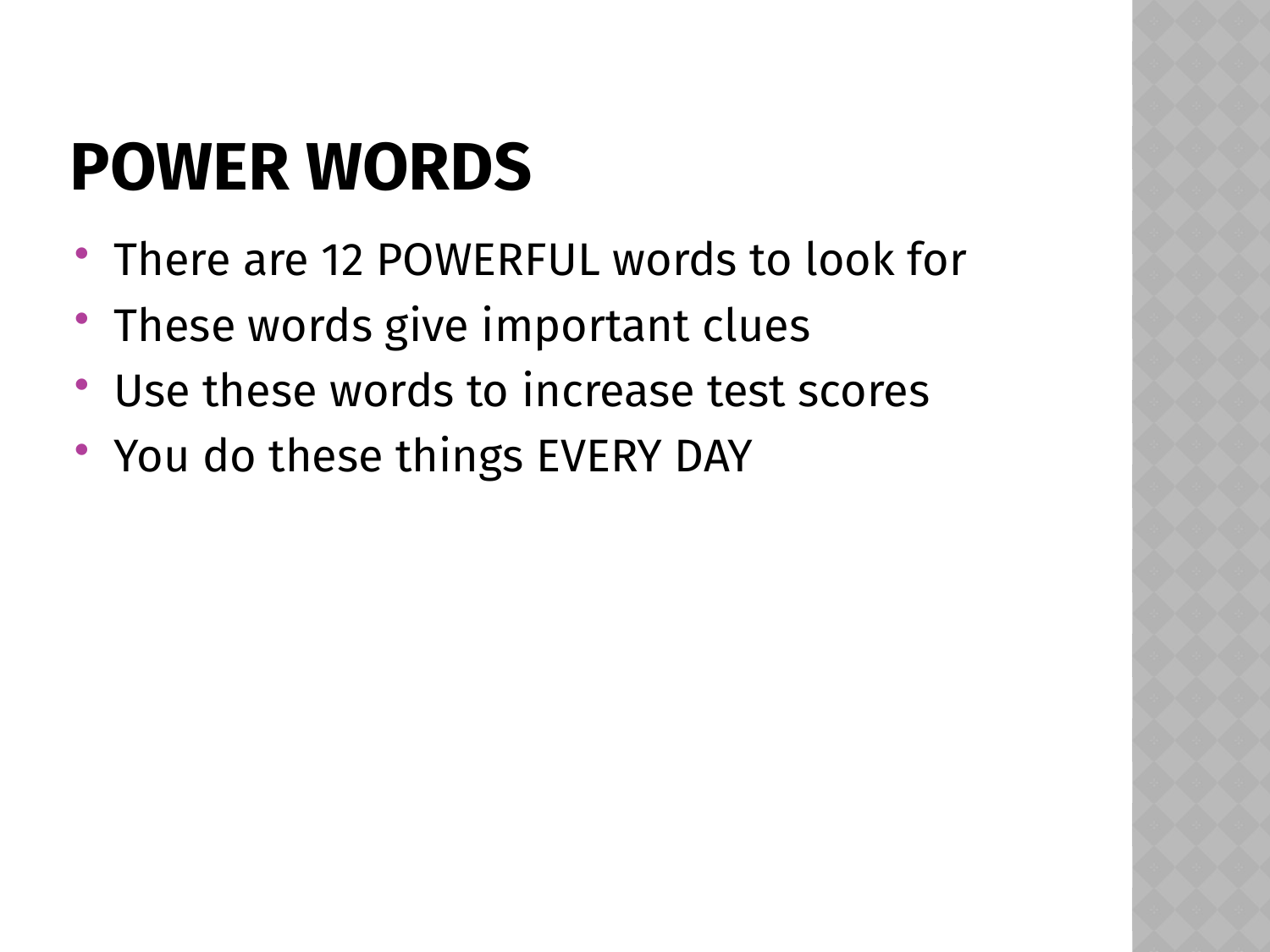

# Power Words
There are 12 POWERFUL words to look for
These words give important clues
Use these words to increase test scores
You do these things EVERY DAY